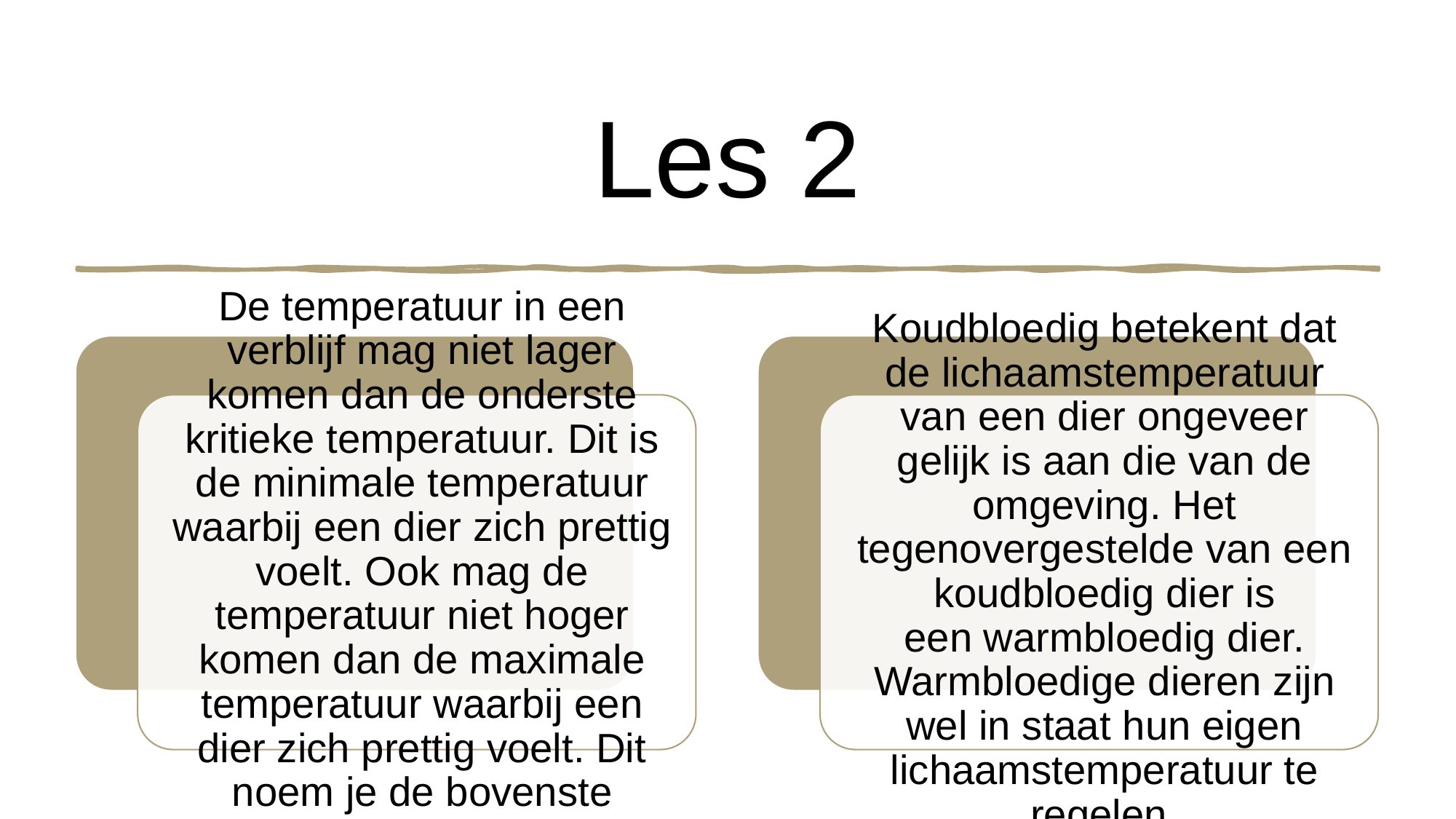

# Les 2

De temperatuur in een verblijf mag niet lager komen dan de onderste kritieke temperatuur. Dit is de minimale temperatuur waarbij een dier zich prettig voelt. Ook mag de temperatuur niet hoger komen dan de maximale temperatuur waarbij een dier zich prettig voelt. Dit noem je de bovenste kritieke temperatuur.
Koudbloedig betekent dat de lichaamstemperatuur van een dier ongeveer gelijk is aan die van de omgeving. Het tegenovergestelde van een koudbloedig dier is een warmbloedig dier. Warmbloedige dieren zijn wel in staat hun eigen lichaamstemperatuur te regelen.